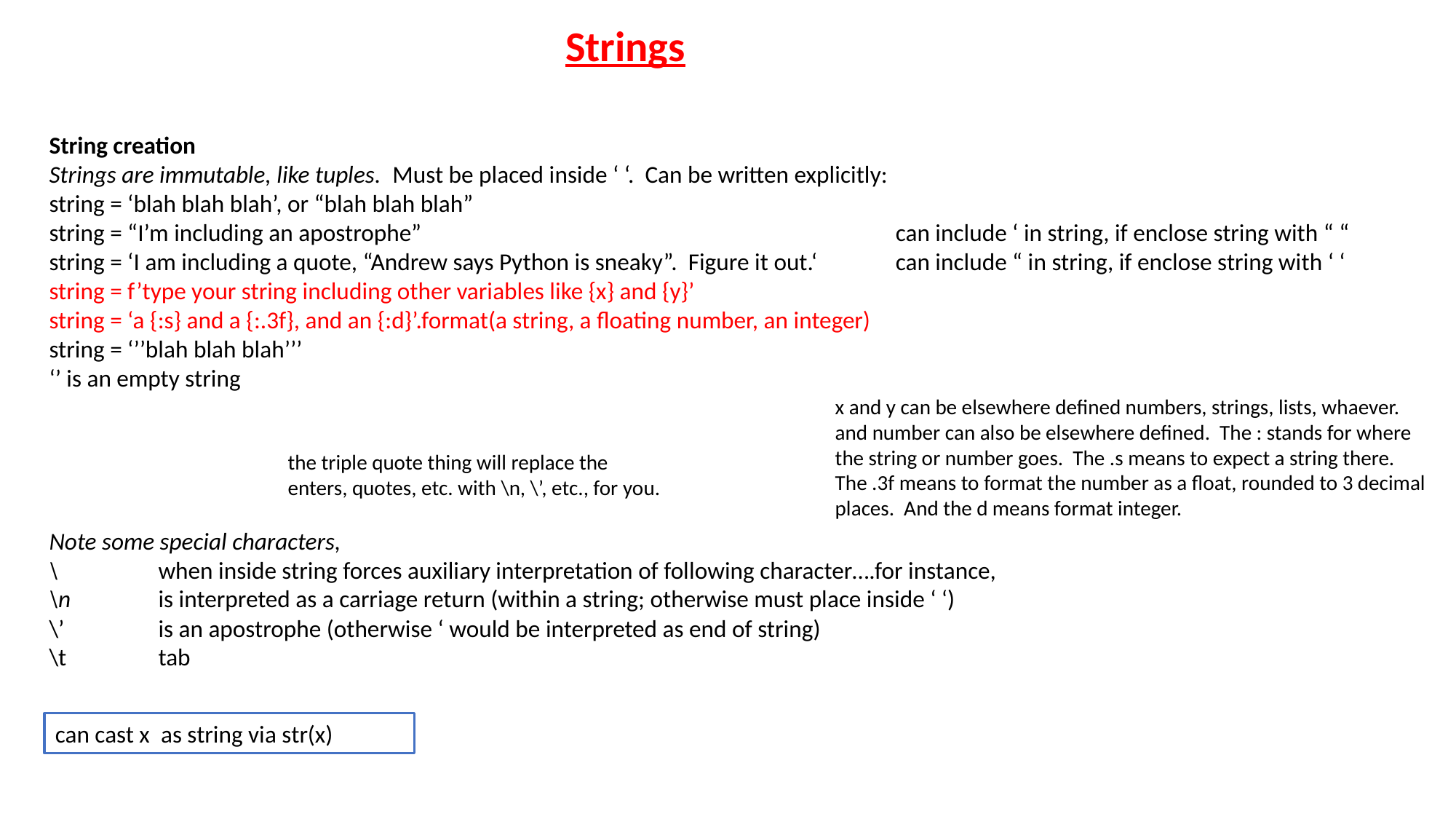

Strings
String creation
Strings are immutable, like tuples.  Must be placed inside ‘ ‘.  Can be written explicitly:
string = ‘blah blah blah’, or “blah blah blah”
string = “I’m including an apostrophe”
string = ‘I am including a quote, “Andrew says Python is sneaky”.  Figure it out.‘
string = f’type your string including other variables like {x} and {y}’
string = ‘a {:s} and a {:.3f}, and an {:d}’.format(a string, a floating number, an integer)
string = ‘’’blah blah blah’’’
‘’ is an empty string
can include ‘ in string, if enclose string with “ “
can include “ in string, if enclose string with ‘ ‘
x and y can be elsewhere defined numbers, strings, lists, whaever.
and number can also be elsewhere defined.  The : stands for where the string or number goes.  The .s means to expect a string there.  The .3f means to format the number as a float, rounded to 3 decimal places.  And the d means format integer.
the triple quote thing will replace the enters, quotes, etc. with \n, \’, etc., for you.
Note some special characters,
\ 	when inside string forces auxiliary interpretation of following character….for instance,
\n	is interpreted as a carriage return (within a string; otherwise must place inside ‘ ‘)
\’	is an apostrophe (otherwise ‘ would be interpreted as end of string)
\t	tab
can cast x  as string via str(x)